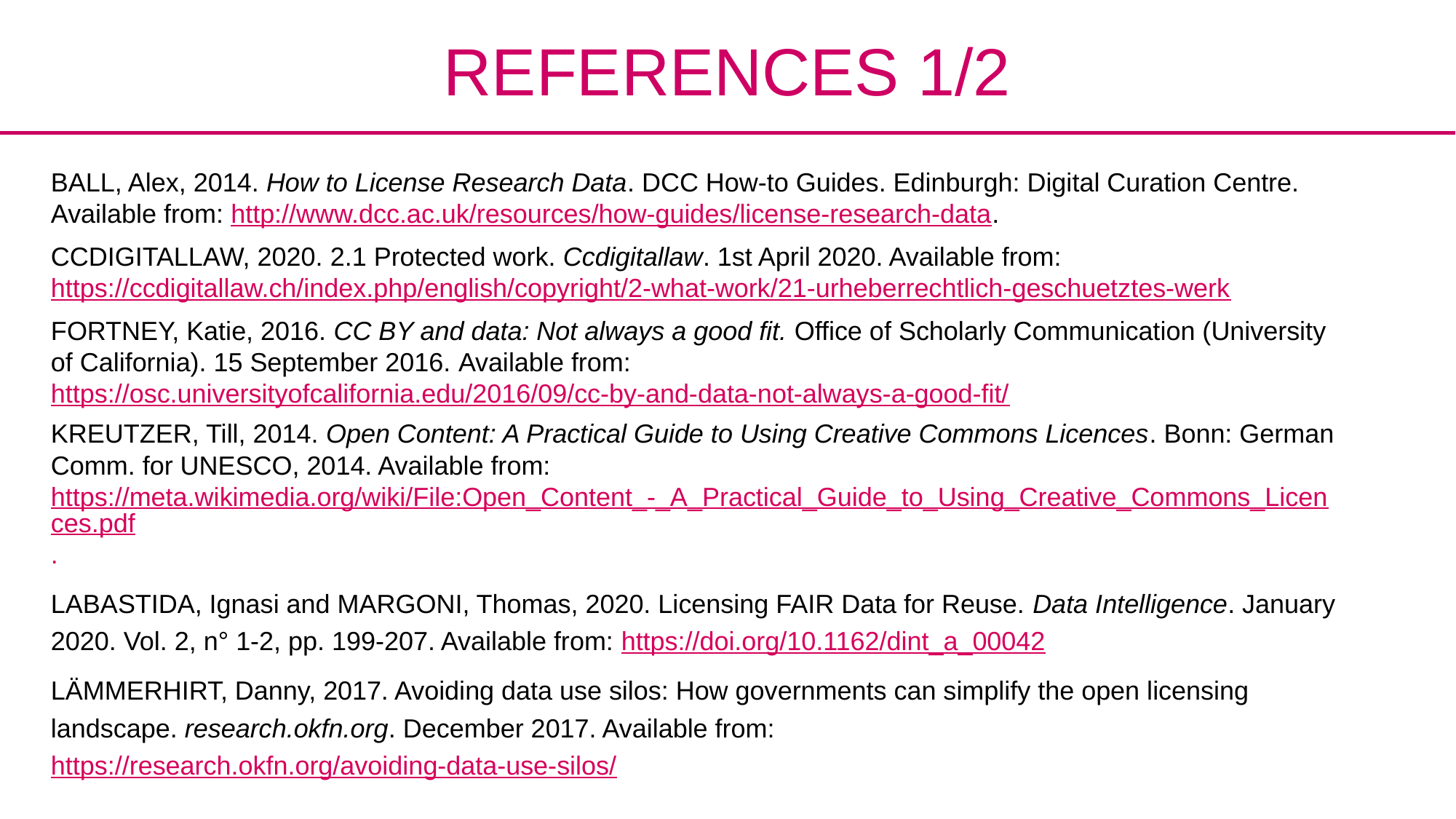

# References 1/2
BALL, Alex, 2014. How to License Research Data. DCC How-to Guides. Edinburgh: Digital Curation Centre. Available from: http://www.dcc.ac.uk/resources/how-guides/license-research-data.
CCDIGITALLAW, 2020. 2.1 Protected work. Ccdigitallaw. 1st April 2020. Available from: https://ccdigitallaw.ch/index.php/english/copyright/2-what-work/21-urheberrechtlich-geschuetztes-werk
FORTNEY, Katie, 2016. CC BY and data: Not always a good fit. Office of Scholarly Communication (University of California). 15 September 2016. Available from: https://osc.universityofcalifornia.edu/2016/09/cc-by-and-data-not-always-a-good-fit/
KREUTZER, Till, 2014. Open Content: A Practical Guide to Using Creative Commons Licences. Bonn: German Comm. for UNESCO, 2014. Available from: https://meta.wikimedia.org/wiki/File:Open_Content_-_A_Practical_Guide_to_Using_Creative_Commons_Licences.pdf.
LABASTIDA, Ignasi and MARGONI, Thomas, 2020. Licensing FAIR Data for Reuse. Data Intelligence. January 2020. Vol. 2, n° 1‑2, pp. 199‑207. Available from: https://doi.org/10.1162/dint_a_00042
LÄMMERHIRT, Danny, 2017. Avoiding data use silos: How governments can simplify the open licensing landscape. research.okfn.org. December 2017. Available from: https://research.okfn.org/avoiding-data-use-silos/